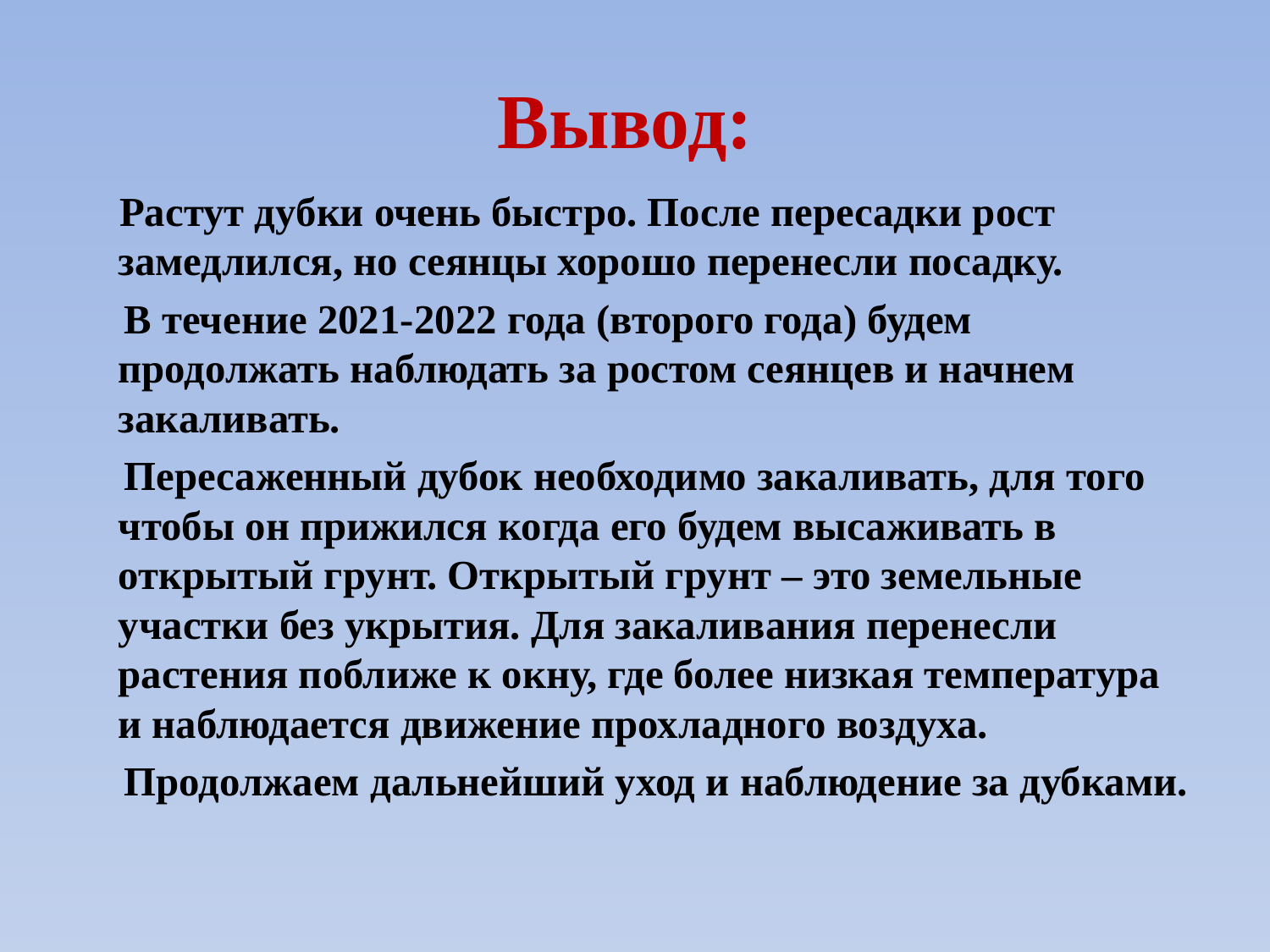

# Вывод:
        Растут дубки очень быстро. После пересадки рост замедлился, но сеянцы хорошо перенесли посадку.
     В течение 2021-2022 года (второго года) будем продолжать наблюдать за ростом сеянцев и начнем  закаливать.
     Пересаженный дубок необходимо закаливать, для того чтобы он прижился когда его будем высаживать в открытый грунт. Открытый грунт – это земельные участки без укрытия. Для закаливания перенесли растения поближе к окну, где более низкая температура и наблюдается движение прохладного воздуха.
     Продолжаем дальнейший уход и наблюдение за дубками.